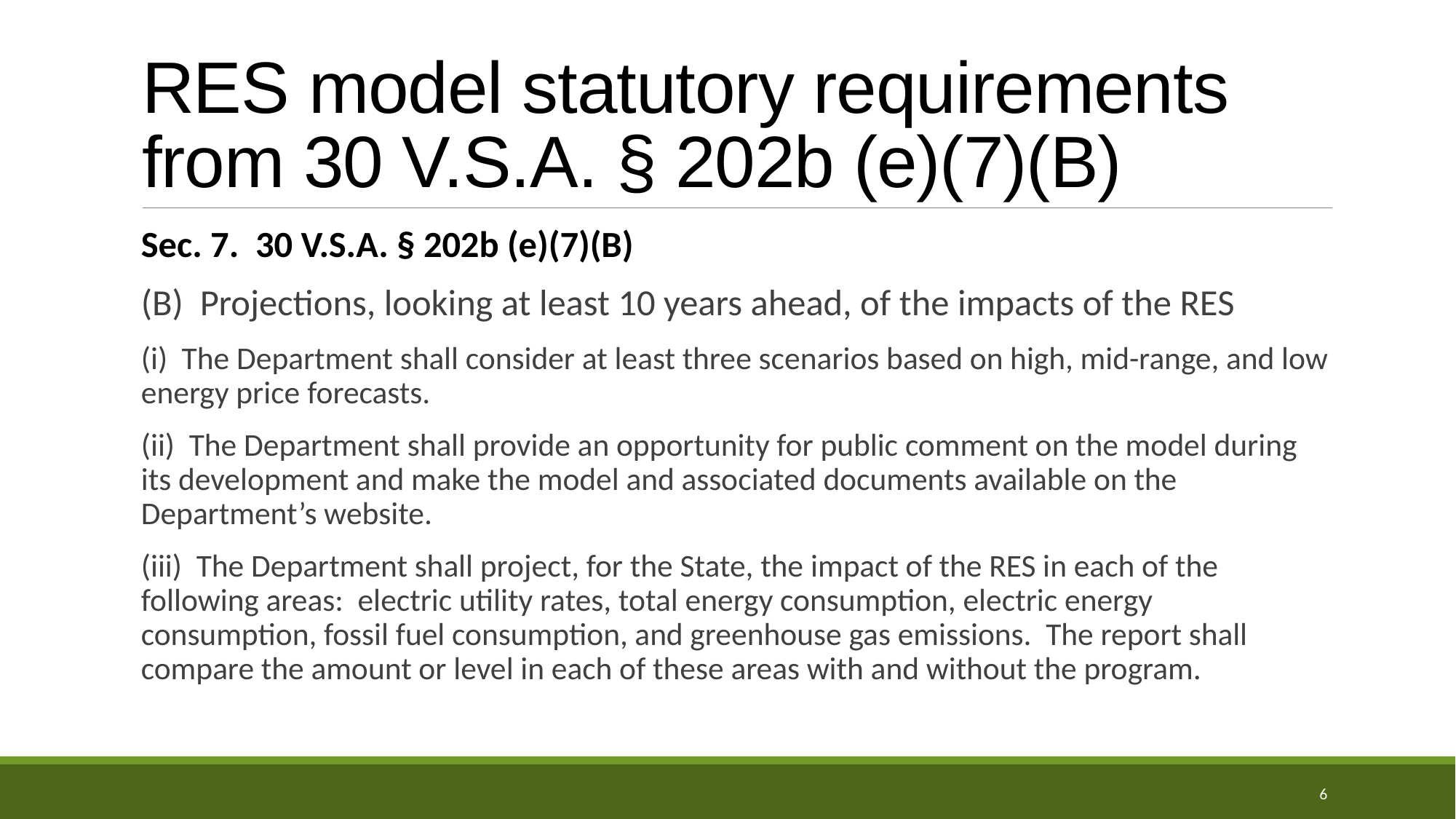

# RES model statutory requirements from 30 V.S.A. § 202b (e)(7)(B)
Sec. 7.  30 V.S.A. § 202b (e)(7)(B)
(B)  Projections, looking at least 10 years ahead, of the impacts of the RES
(i)  The Department shall consider at least three scenarios based on high, mid-range, and low energy price forecasts.
(ii)  The Department shall provide an opportunity for public comment on the model during its development and make the model and associated documents available on the Department’s website.
(iii)  The Department shall project, for the State, the impact of the RES in each of the following areas:  electric utility rates, total energy consumption, electric energy consumption, fossil fuel consumption, and greenhouse gas emissions.  The report shall compare the amount or level in each of these areas with and without the program.
6